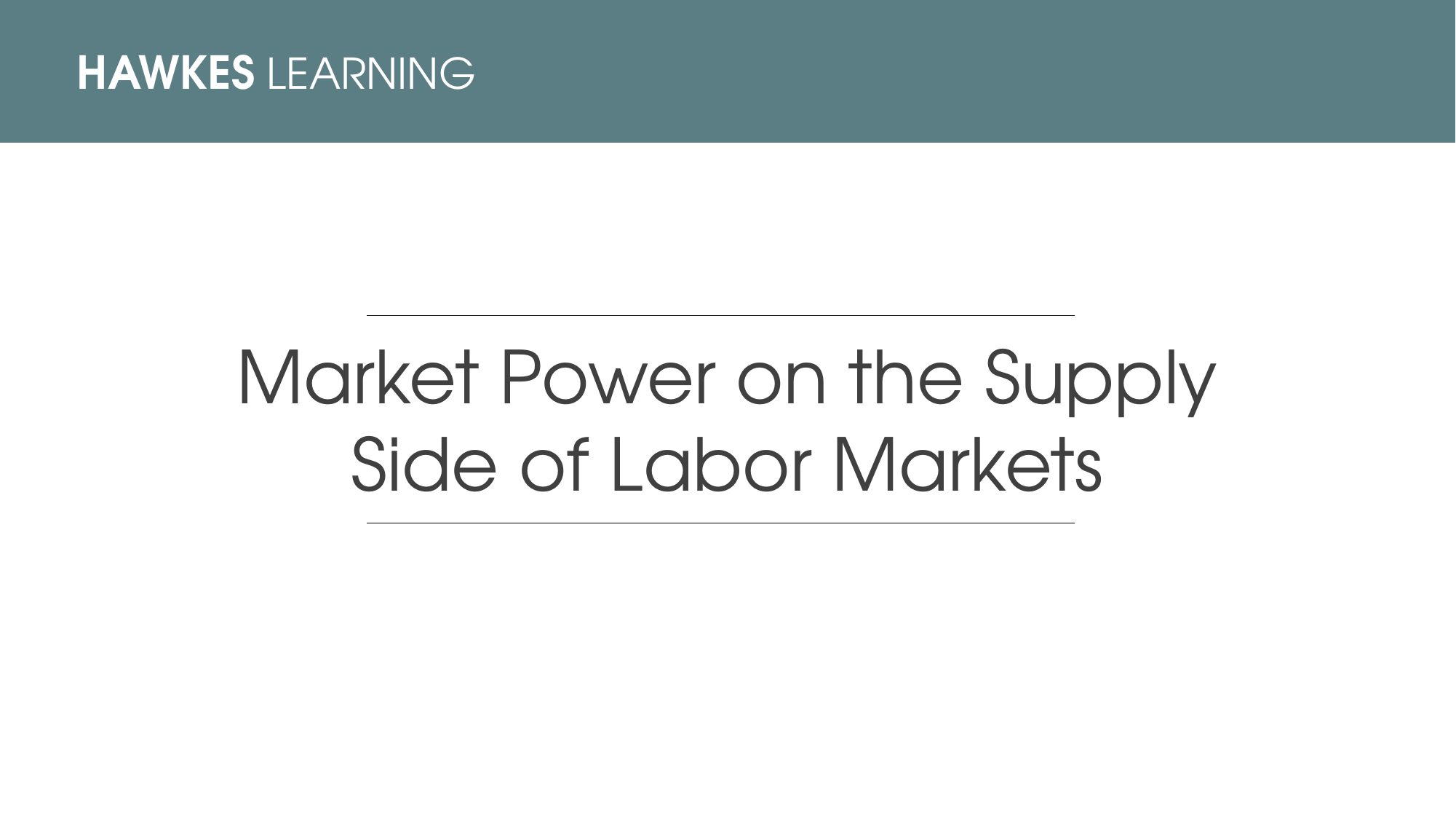

HAWKES LEARNING
Market Power on the Supply Side of Labor Markets